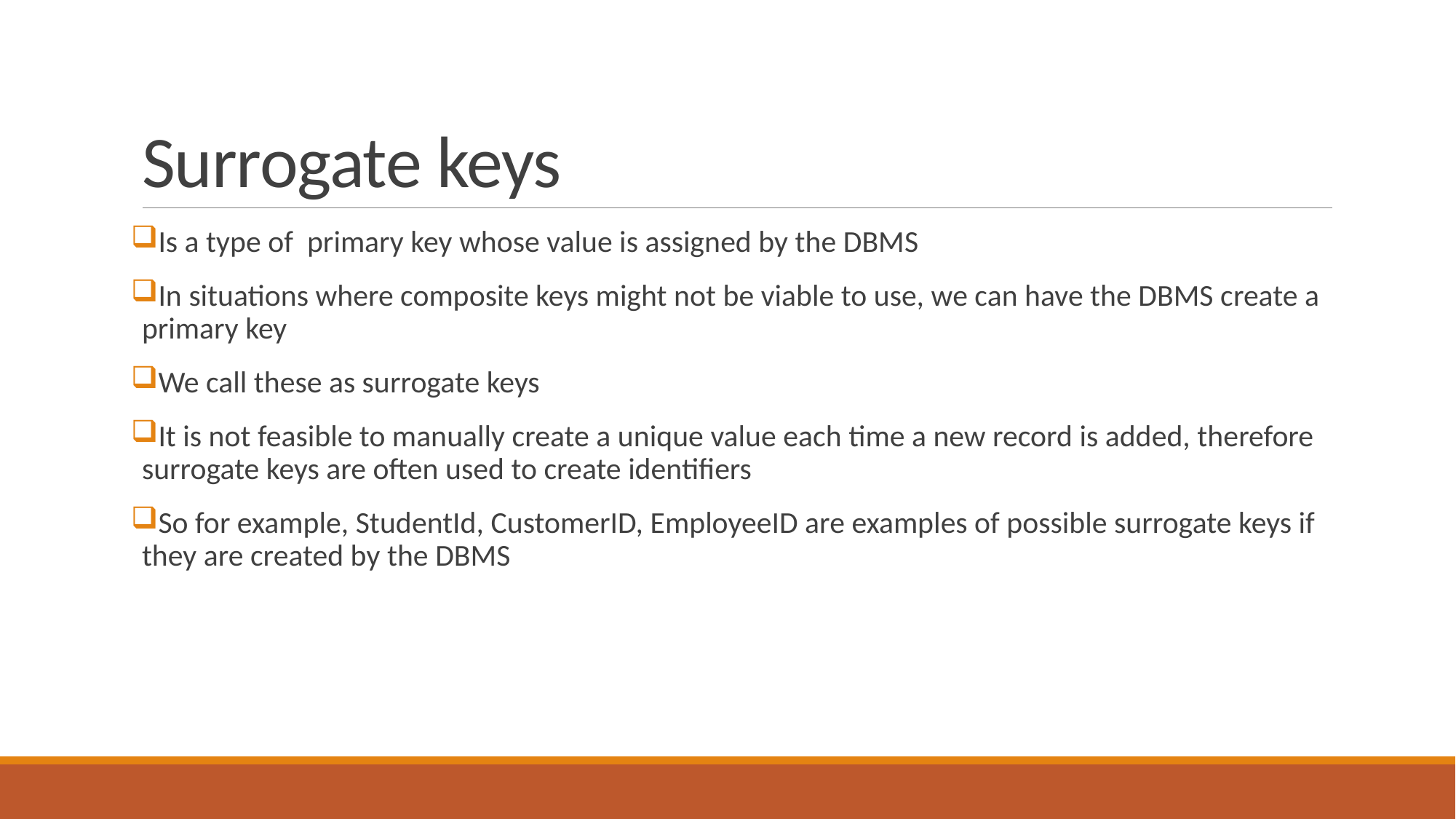

# Surrogate keys
Is a type of  primary key whose value is assigned by the DBMS
In situations where composite keys might not be viable to use, we can have the DBMS create a primary key
We call these as surrogate keys
It is not feasible to manually create a unique value each time a new record is added, therefore surrogate keys are often used to create identifiers
So for example, StudentId, CustomerID, EmployeeID are examples of possible surrogate keys if they are created by the DBMS